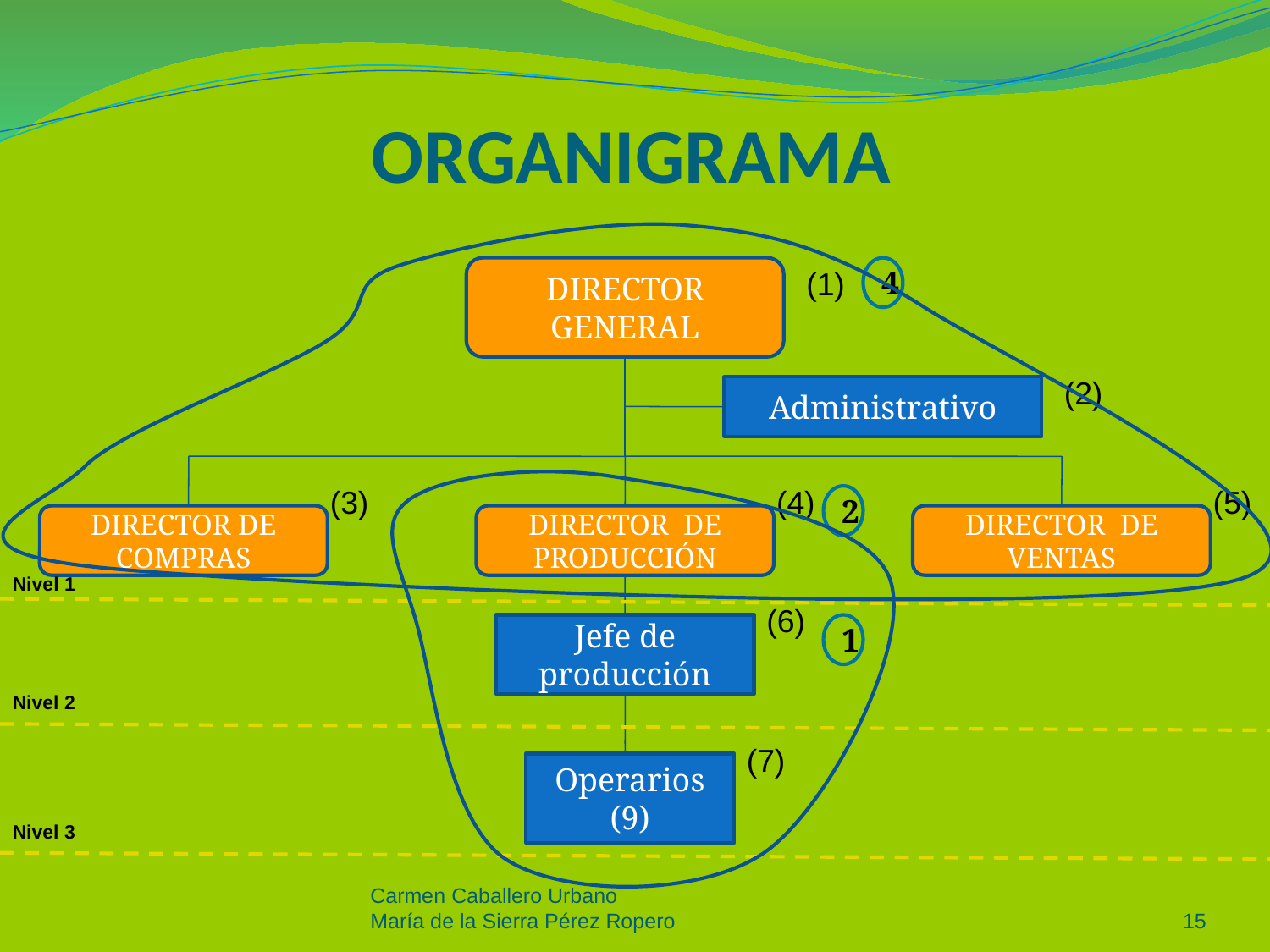

# ORGANIGRAMA

(1)
4
DIRECTOR GENERAL
(2)
Administrativo

(3)
(4)
(5)
2
DIRECTOR DE COMPRAS
DIRECTOR  DE PRODUCCIÓN
DIRECTOR  DE VENTAS
Nivel 1
(6)

Jefe de producción
1
Nivel 2

(7)
Operarios (9)
Nivel 3

Carmen Caballero Urbano
María de la Sierra Pérez Ropero
15